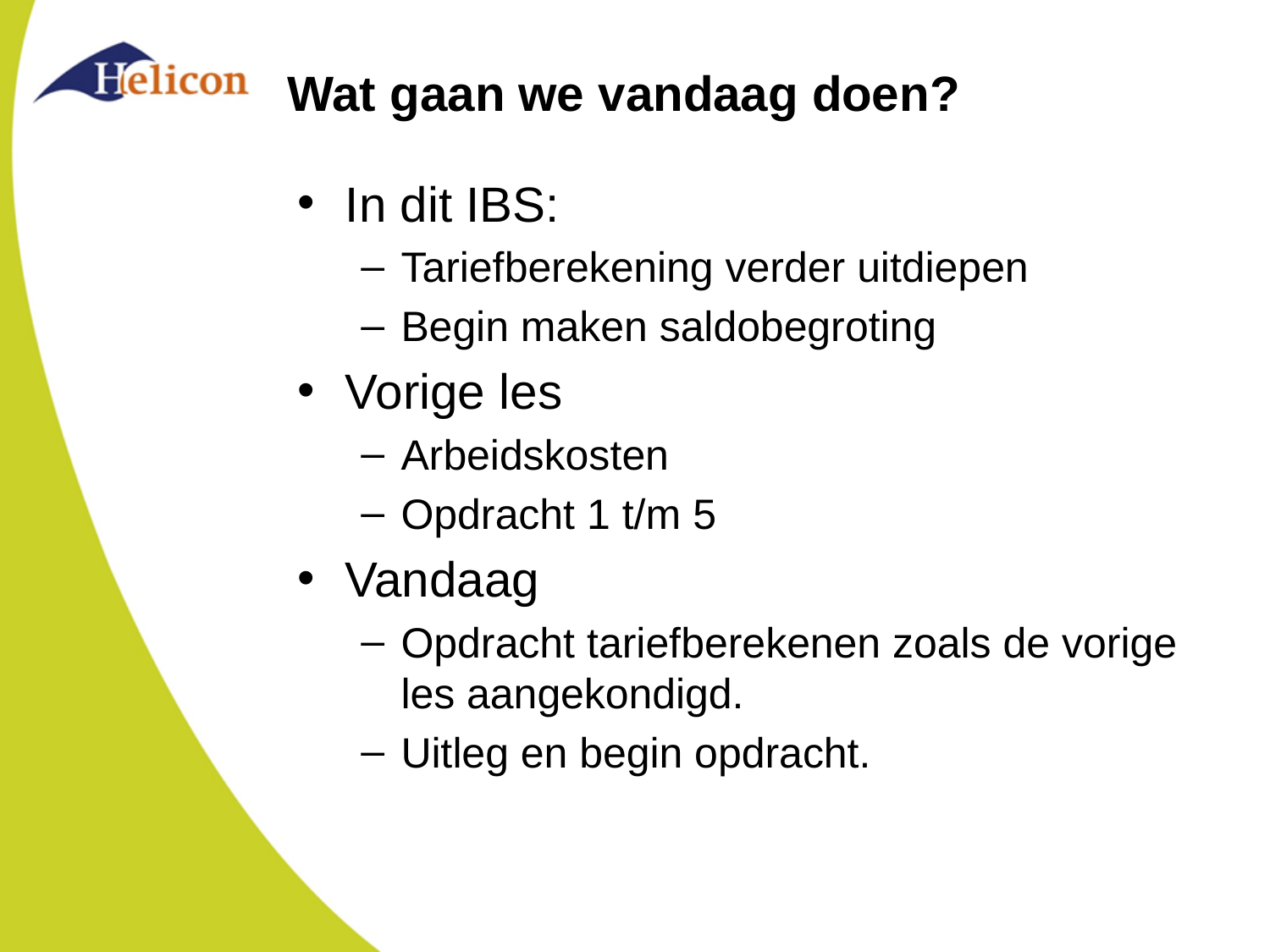

# Wat gaan we vandaag doen?
In dit IBS:
Tariefberekening verder uitdiepen
Begin maken saldobegroting
Vorige les
Arbeidskosten
Opdracht 1 t/m 5
Vandaag
Opdracht tariefberekenen zoals de vorige les aangekondigd.
Uitleg en begin opdracht.